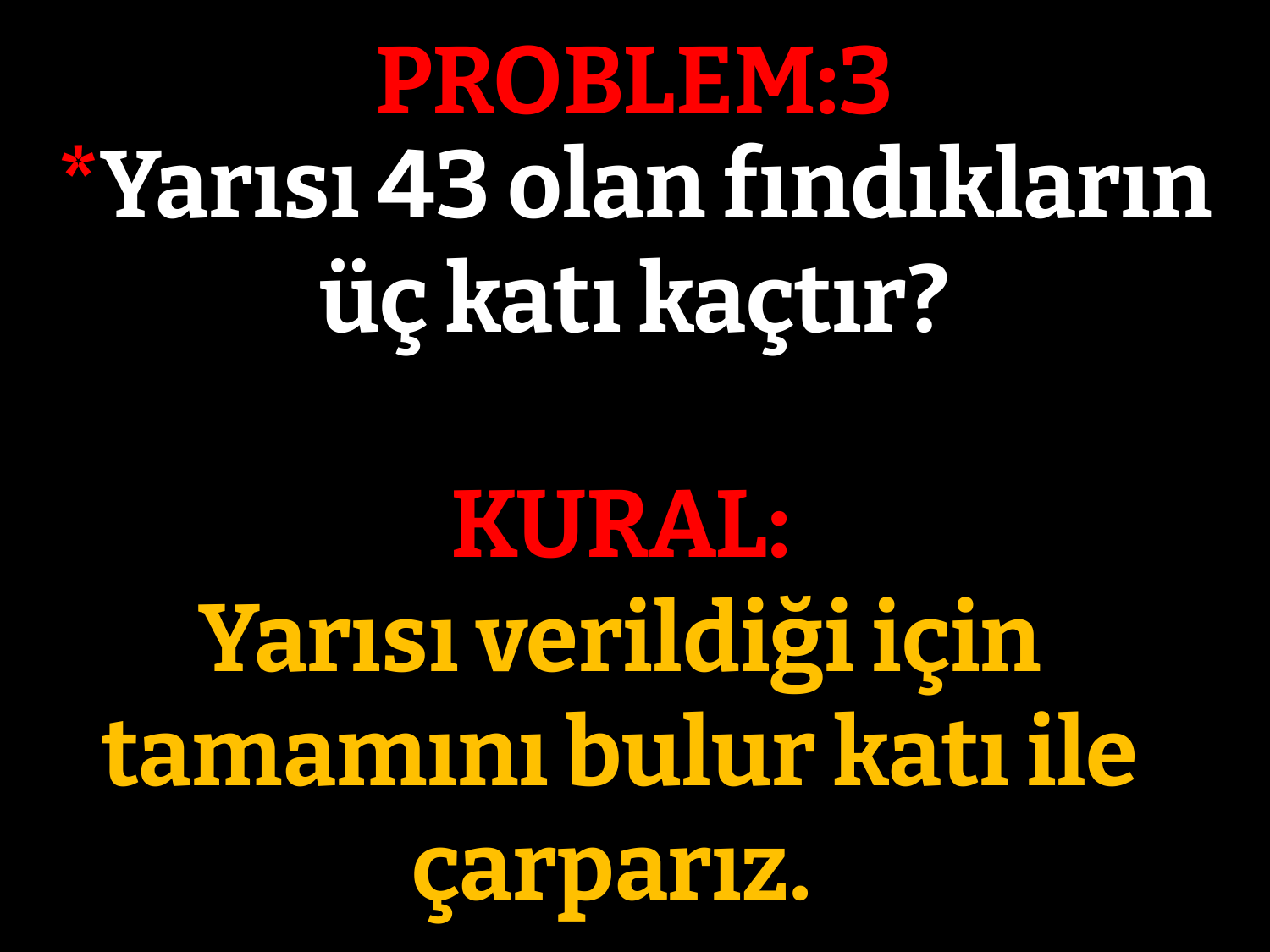

PROBLEM:3
*Yarısı 43 olan fındıkların üç katı kaçtır?
KURAL:
Yarısı verildiği için tamamını bulur katı ile çarparız.